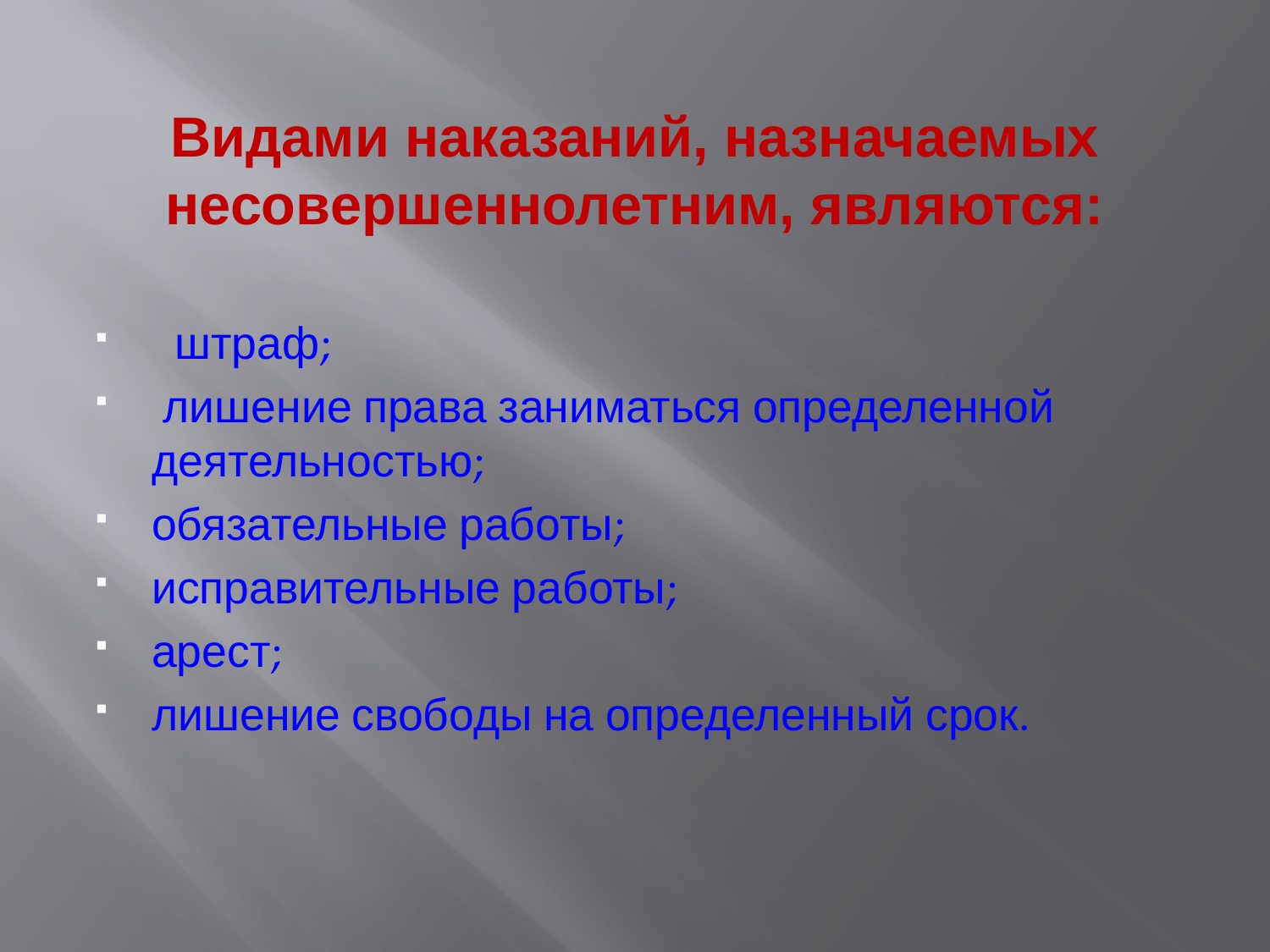

# Видами наказаний, назначаемых несовершеннолетним, являются:
  штраф;
 лишение права заниматься определенной деятельностью;
обязательные работы;
исправительные работы;
арест;
лишение свободы на определенный срок.